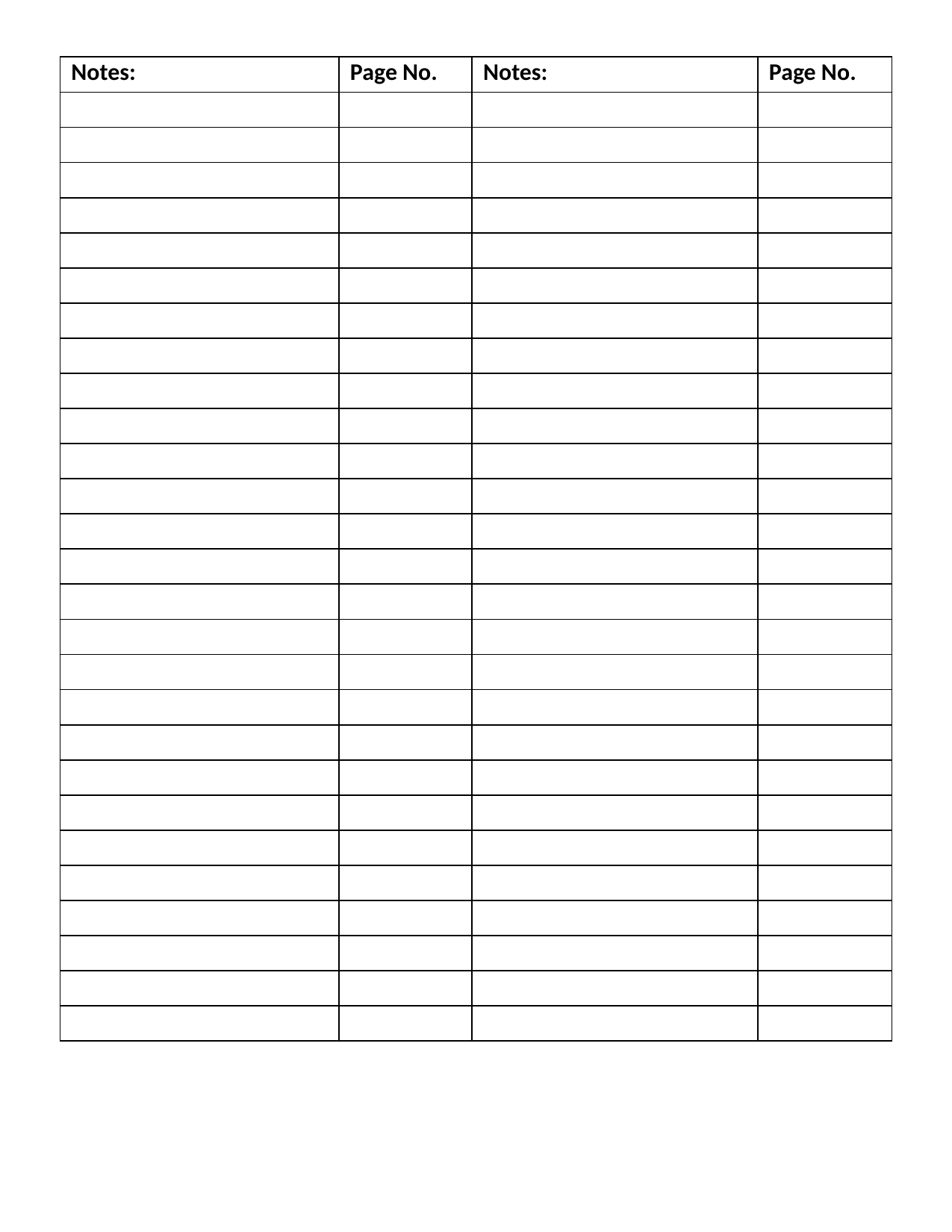

| Notes: | Page No. | Notes: | Page No. |
| --- | --- | --- | --- |
|  |  |  |  |
|  |  |  |  |
|  |  |  |  |
|  |  |  |  |
|  |  |  |  |
|  |  |  |  |
|  |  |  |  |
|  |  |  |  |
|  |  |  |  |
|  |  |  |  |
|  |  |  |  |
|  |  |  |  |
|  |  |  |  |
|  |  |  |  |
|  |  |  |  |
|  |  |  |  |
|  |  |  |  |
|  |  |  |  |
|  |  |  |  |
|  |  |  |  |
|  |  |  |  |
|  |  |  |  |
|  |  |  |  |
|  |  |  |  |
|  |  |  |  |
|  |  |  |  |
|  |  |  |  |